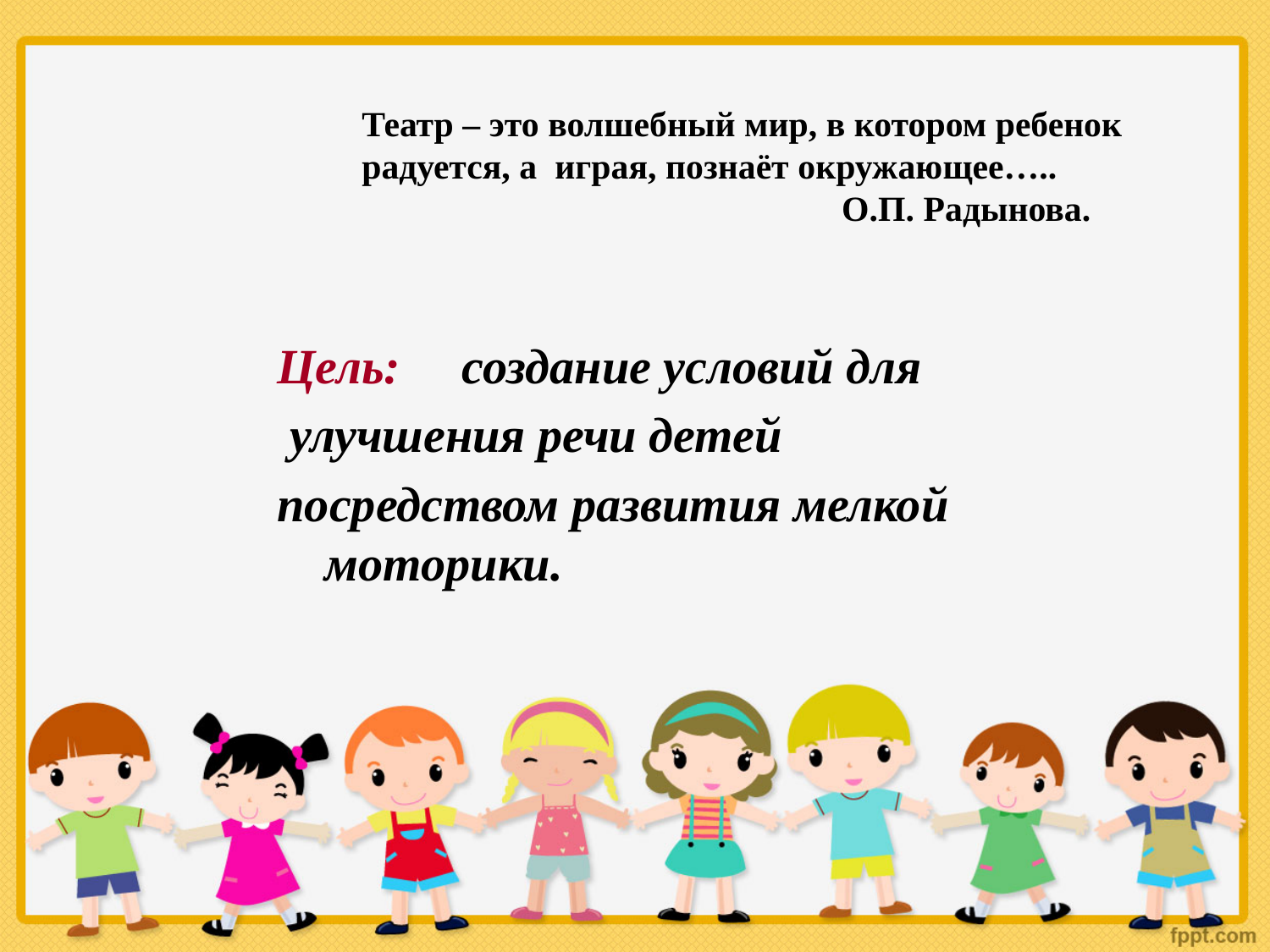

Театр – это волшебный мир, в котором ребенок радуется, а  играя, познаёт окружающее…..
                                                      О.П. Радынова.
Цель:     создание условий для
 улучшения речи детей
посредством развития мелкой моторики.